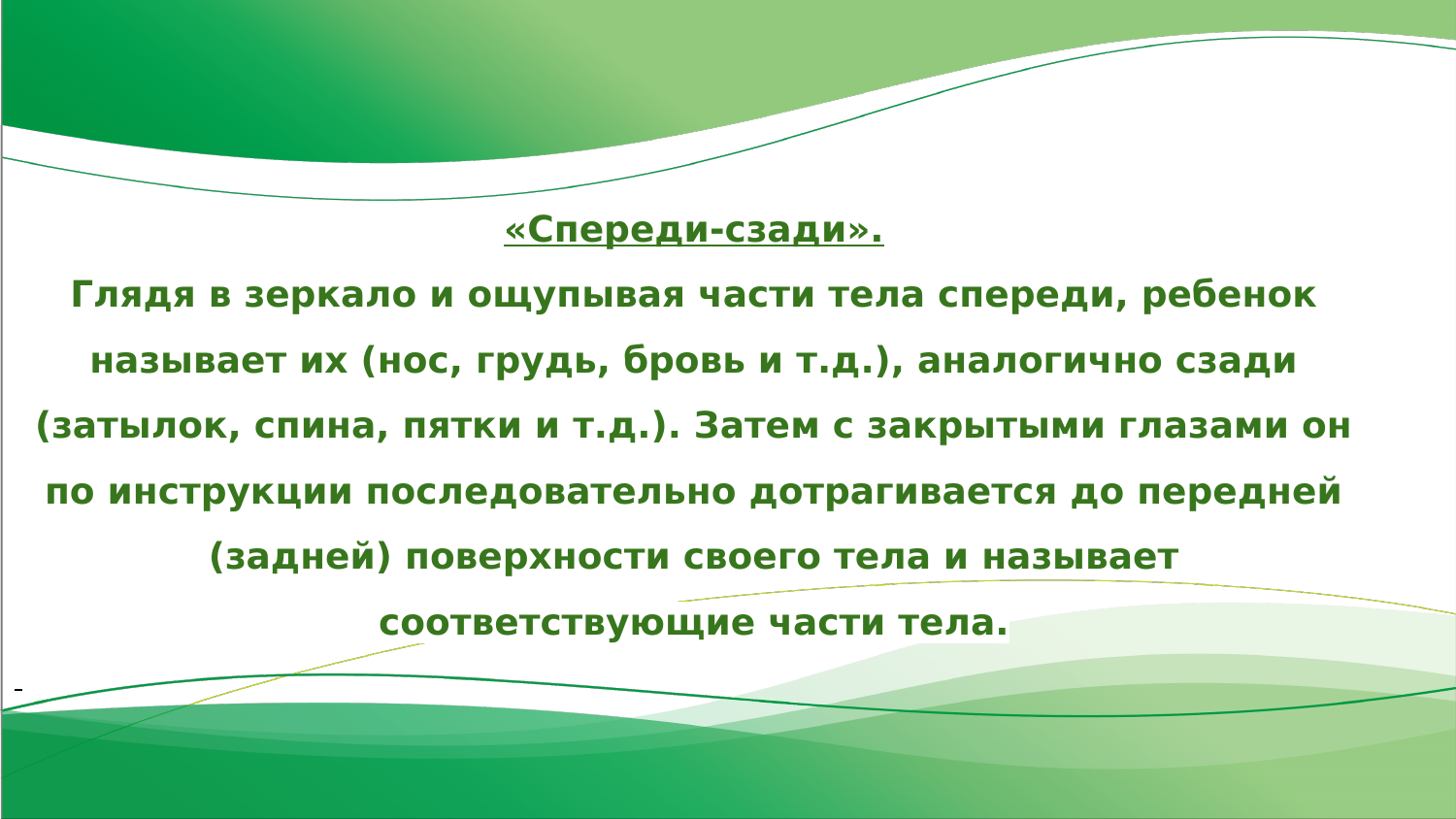

«Спереди-сзади».
Глядя в зеркало и ощупывая части тела спереди, ребенок называет их (нос, грудь, бровь и т.д.), аналогично сзади (затылок, спина, пятки и т.д.). Затем с закрытыми глазами он по инструкции последовательно дотрагивается до передней (задней) поверхности своего тела и называет соответствующие части тела.